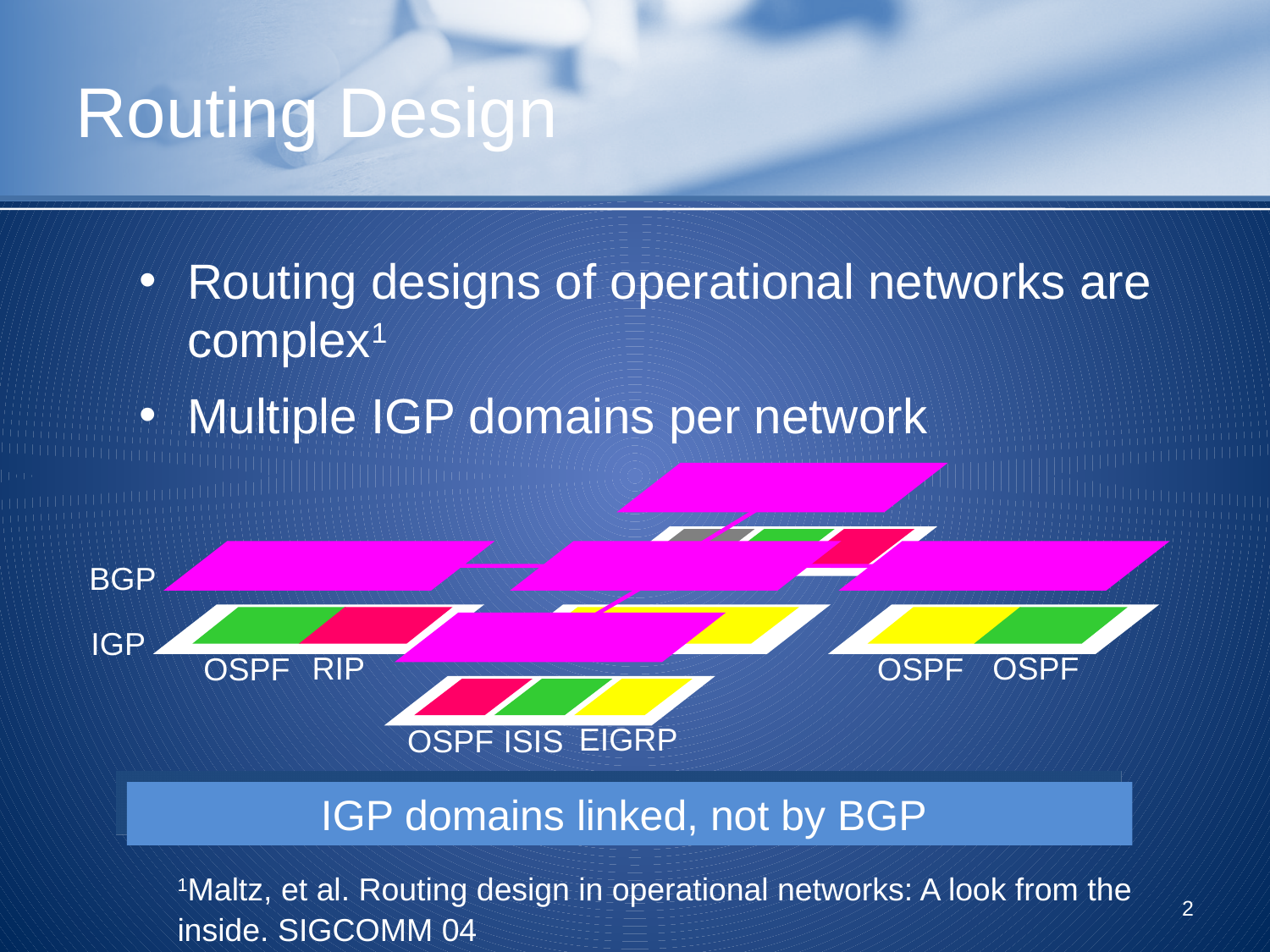

# Routing Design
Routing designs of operational networks are complex1
Multiple IGP domains per network

BGP

IGP

RIP
OSPF
OSPF
OSPF
EIGRP
OSPF
ISIS
IGP domains linked, not by BGP
1Maltz, et al. Routing design in operational networks: A look from the
inside. SIGCOMM 04
2